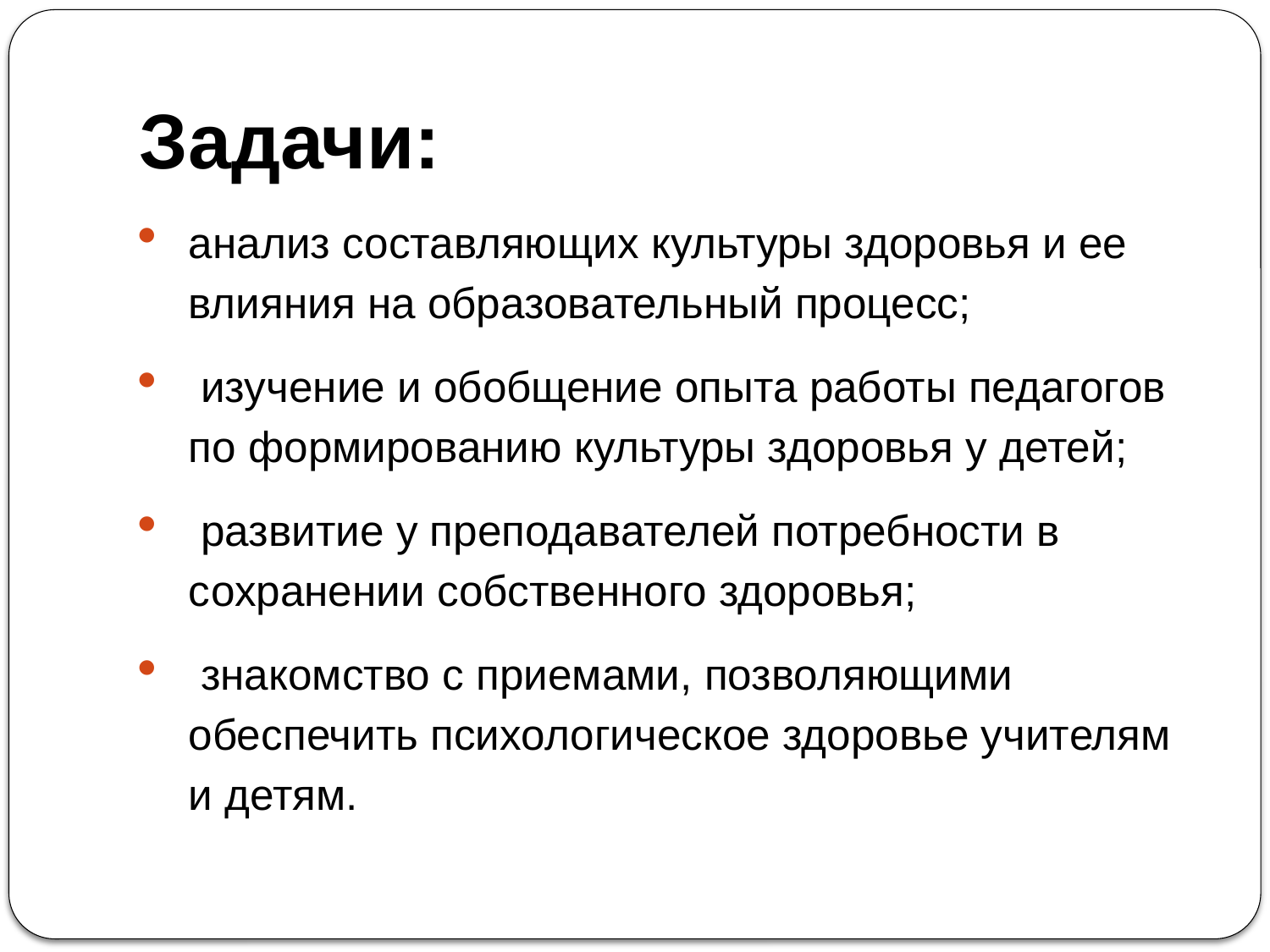

# Задачи:
анализ составляющих культуры здоровья и ее влияния на образовательный процесс;
 изучение и обобщение опыта работы педагогов по формированию культуры здоровья у детей;
 развитие у преподавателей потребности в сохранении собственного здоровья;
 знакомство с приемами, позволяющими обеспечить психологическое здоровье учителям и детям.